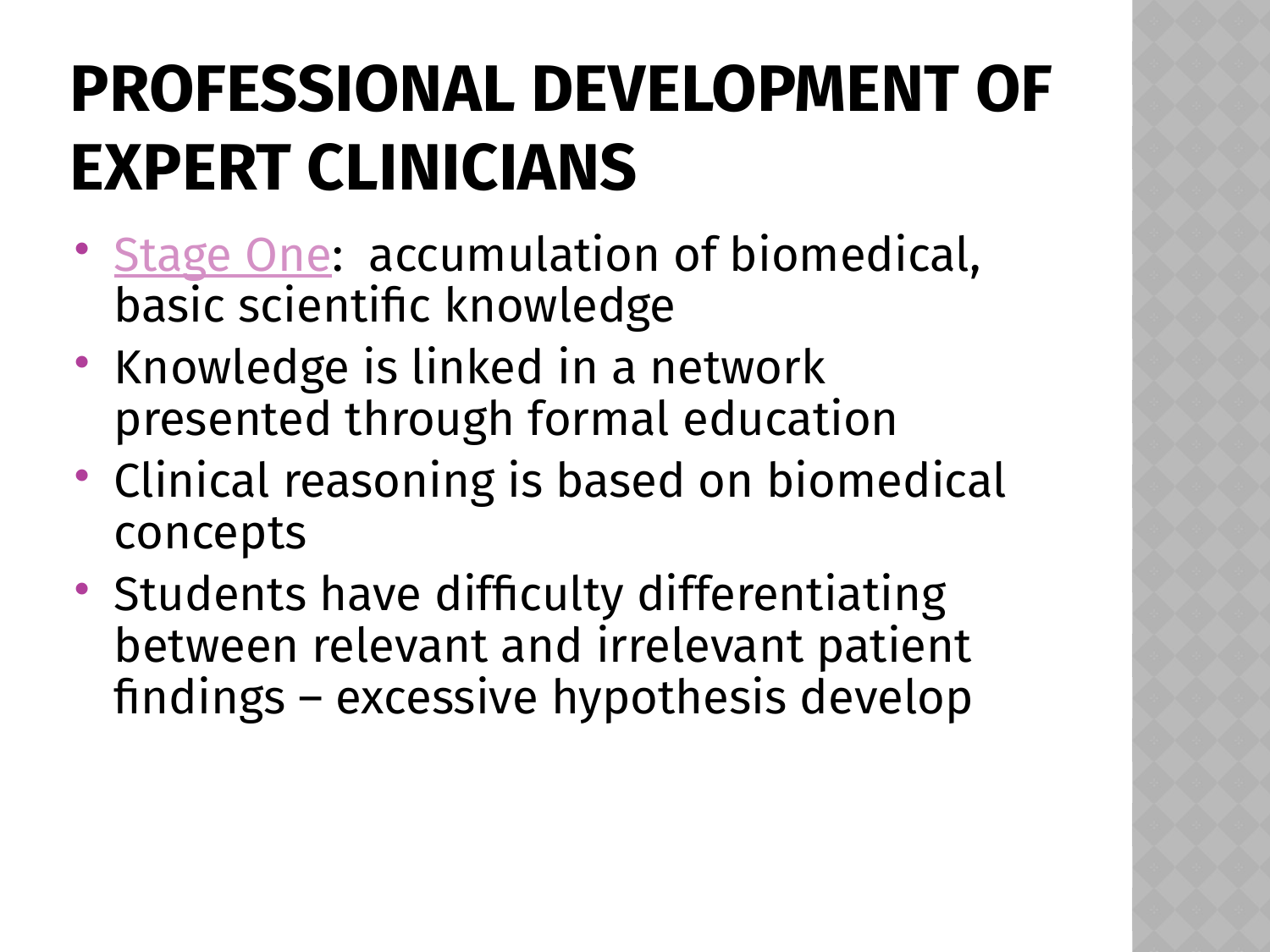

# Professional Development of Expert Clinicians
Stage One:  accumulation of biomedical, basic scientific knowledge
Knowledge is linked in a network presented through formal education
Clinical reasoning is based on biomedical concepts
Students have difficulty differentiating between relevant and irrelevant patient findings – excessive hypothesis develop